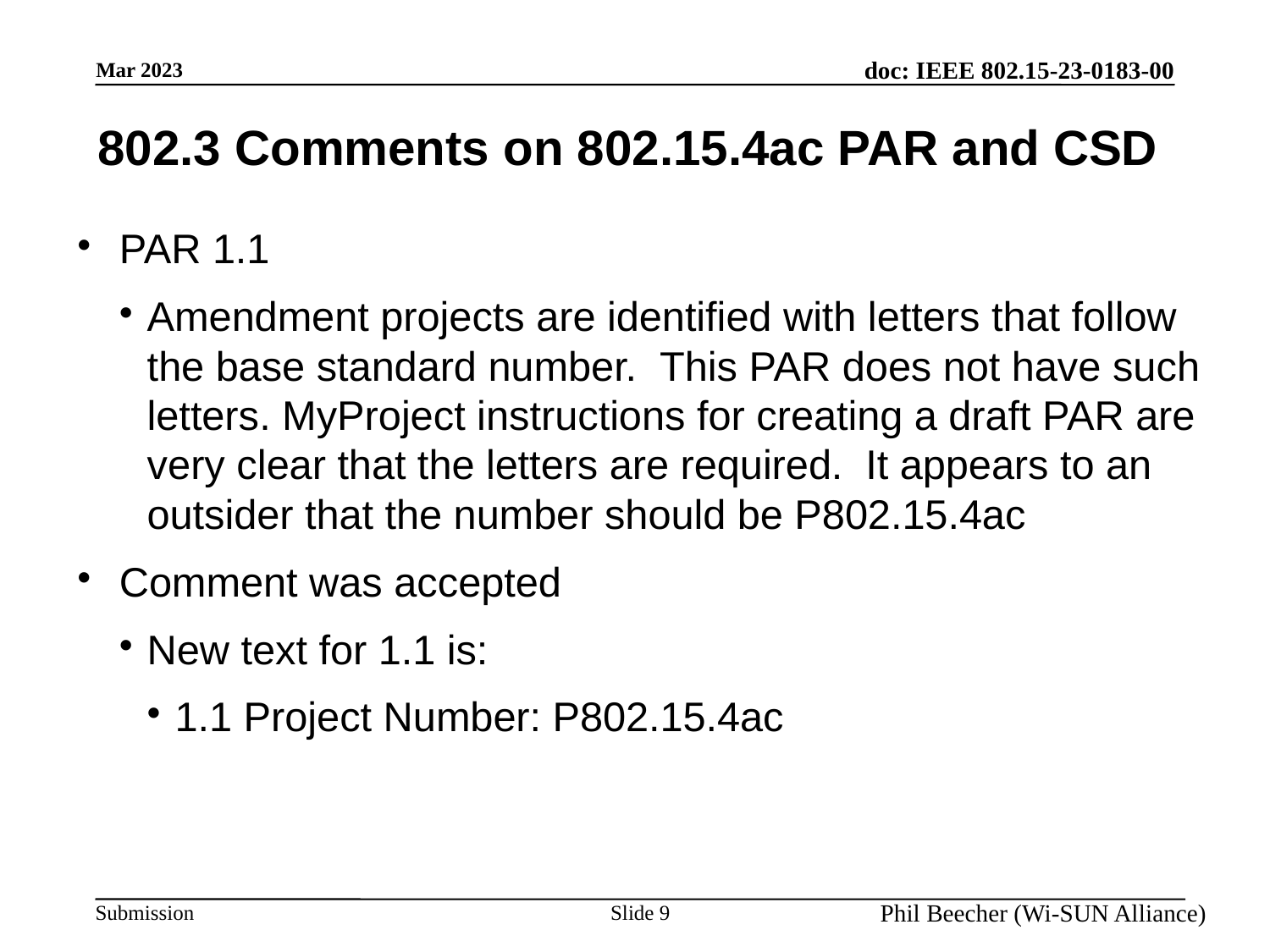

802.3 Comments on 802.15.4ac PAR and CSD
PAR 1.1
Amendment projects are identified with letters that follow the base standard number.  This PAR does not have such letters. MyProject instructions for creating a draft PAR are very clear that the letters are required.  It appears to an outsider that the number should be P802.15.4ac
Comment was accepted
New text for 1.1 is:
1.1 Project Number: P802.15.4ac
Slide 9